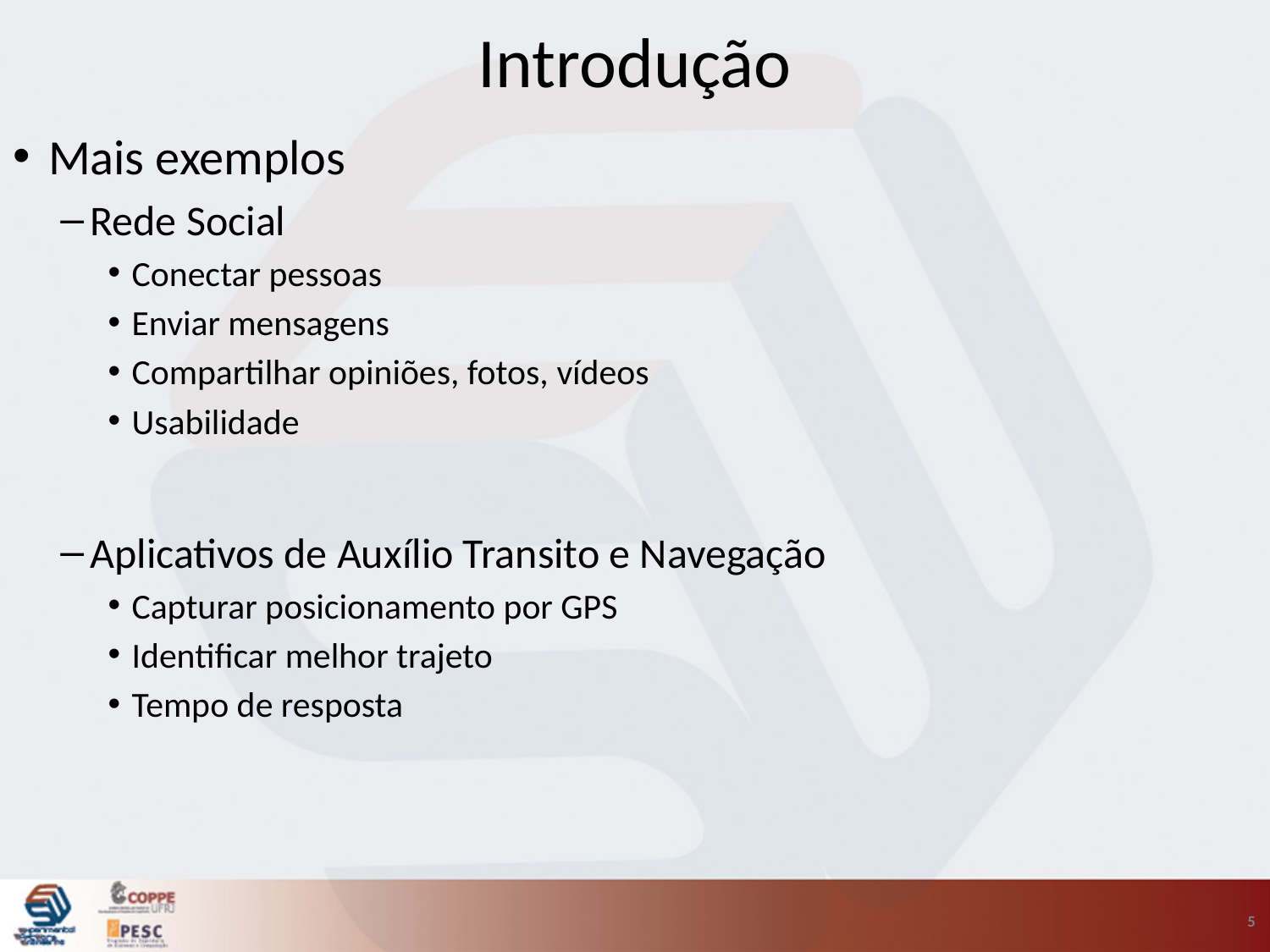

# Introdução
Mais exemplos
Rede Social
Conectar pessoas
Enviar mensagens
Compartilhar opiniões, fotos, vídeos
Usabilidade

Aplicativos de Auxílio Transito e Navegação
Capturar posicionamento por GPS
Identificar melhor trajeto
Tempo de resposta